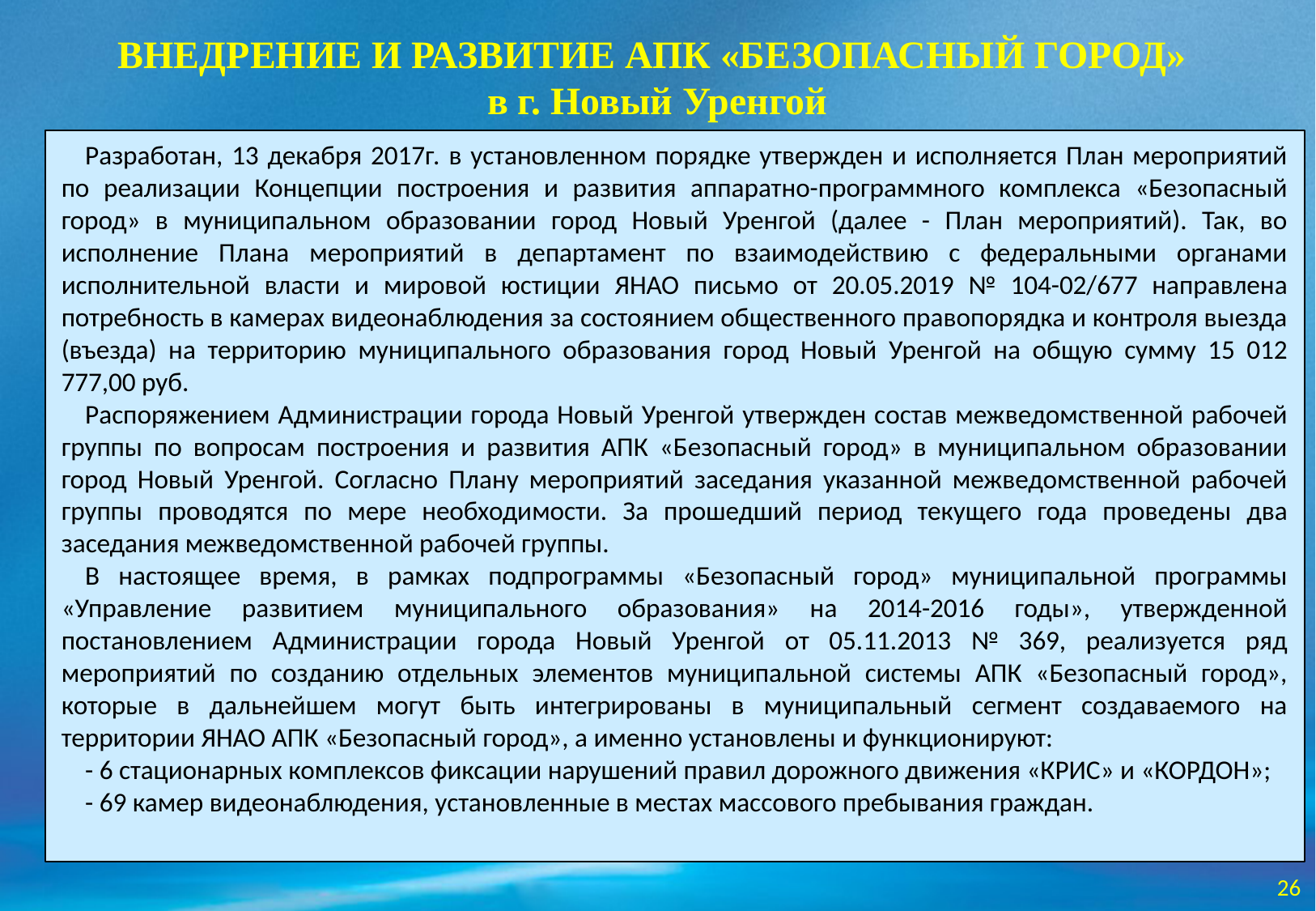

# ВНЕДРЕНИЕ И РАЗВИТИЕ АПК «БЕЗОПАСНЫЙ ГОРОД» в г. Новый Уренгой
Разработан, 13 декабря 2017г. в установленном порядке утвержден и исполняется План мероприятий по реализации Концепции построения и развития аппаратно-программного комплекса «Безопасный город» в муниципальном образовании город Новый Уренгой (далее - План мероприятий). Так, во исполнение Плана мероприятий в департамент по взаимодействию с федеральными органами исполнительной власти и мировой юстиции ЯНАО письмо от 20.05.2019 № 104-02/677 направлена потребность в камерах видеонаблюдения за состоянием общественного правопорядка и контроля выезда (въезда) на территорию муниципального образования город Новый Уренгой на общую сумму 15 012 777,00 руб.
Распоряжением Администрации города Новый Уренгой утвержден состав межведомственной рабочей группы по вопросам построения и развития АПК «Безопасный город» в муниципальном образовании город Новый Уренгой. Согласно Плану мероприятий заседания указанной межведомственной рабочей группы проводятся по мере необходимости. За прошедший период текущего года проведены два заседания межведомственной рабочей группы.
В настоящее время, в рамках подпрограммы «Безопасный город» муниципальной программы «Управление развитием муниципального образования» на 2014-2016 годы», утвержденной постановлением Администрации города Новый Уренгой от 05.11.2013 № 369, реализуется ряд мероприятий по созданию отдельных элементов муниципальной системы АПК «Безопасный город», которые в дальнейшем могут быть интегрированы в муниципальный сегмент создаваемого на территории ЯНАО АПК «Безопасный город», а именно установлены и функционируют:
- 6 стационарных комплексов фиксации нарушений правил дорожного движения «КРИС» и «КОРДОН»;
- 69 камер видеонаблюдения, установленные в местах массового пребывания граждан.

26